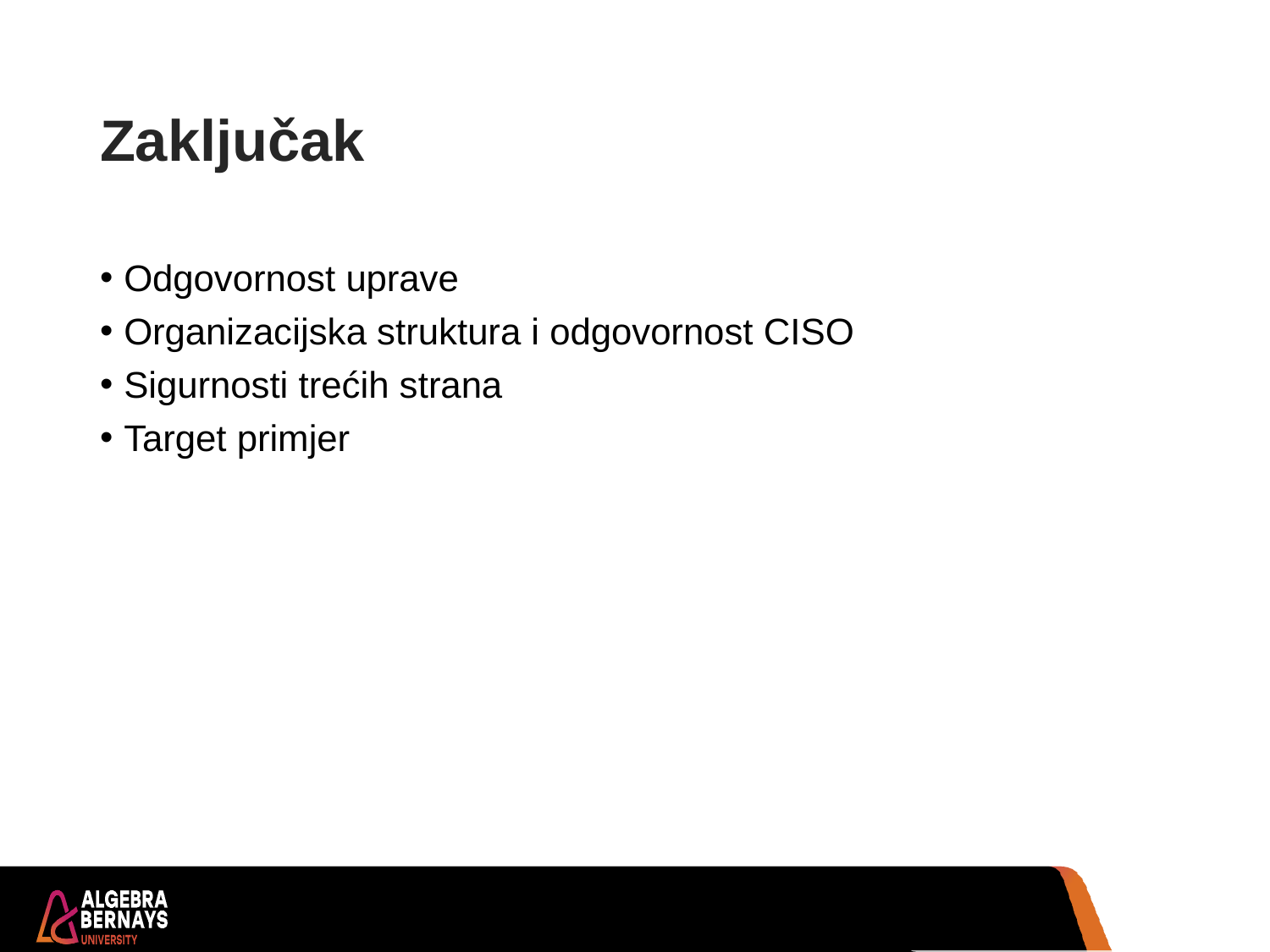

# Zaključak
Odgovornost uprave
Organizacijska struktura i odgovornost CISO
Sigurnosti trećih strana
Target primjer